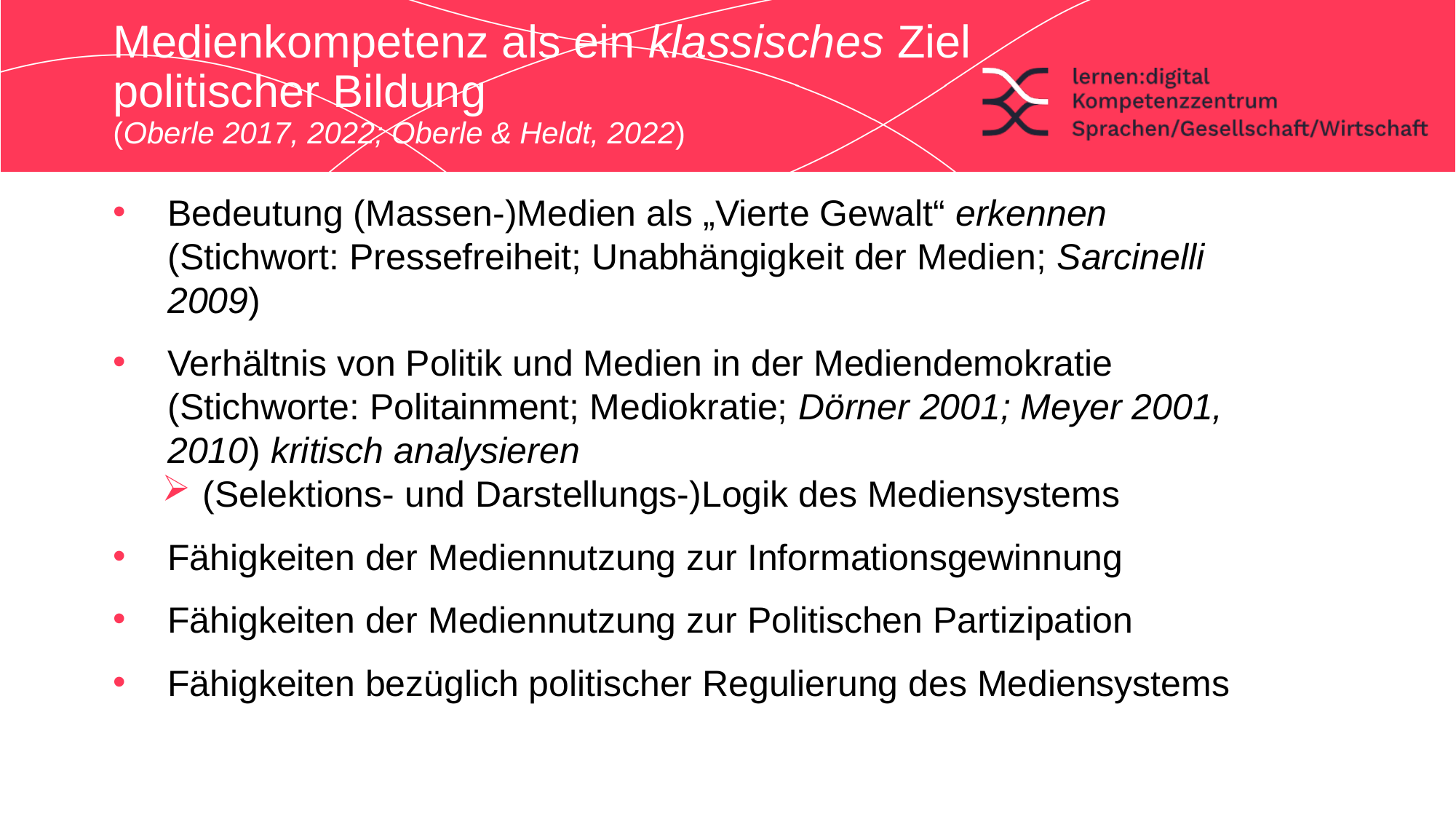

# Medienkompetenz als ein klassisches Ziel politischer Bildung (Oberle 2017, 2022; Oberle & Heldt, 2022)
Bedeutung (Massen-)Medien als „Vierte Gewalt“ erkennen (Stichwort: Pressefreiheit; Unabhängigkeit der Medien; Sarcinelli 2009)
Verhältnis von Politik und Medien in der Mediendemokratie (Stichworte: Politainment; Mediokratie; Dörner 2001; Meyer 2001, 2010) kritisch analysieren
(Selektions- und Darstellungs-)Logik des Mediensystems
Fähigkeiten der Mediennutzung zur Informationsgewinnung
Fähigkeiten der Mediennutzung zur Politischen Partizipation
Fähigkeiten bezüglich politischer Regulierung des Mediensystems